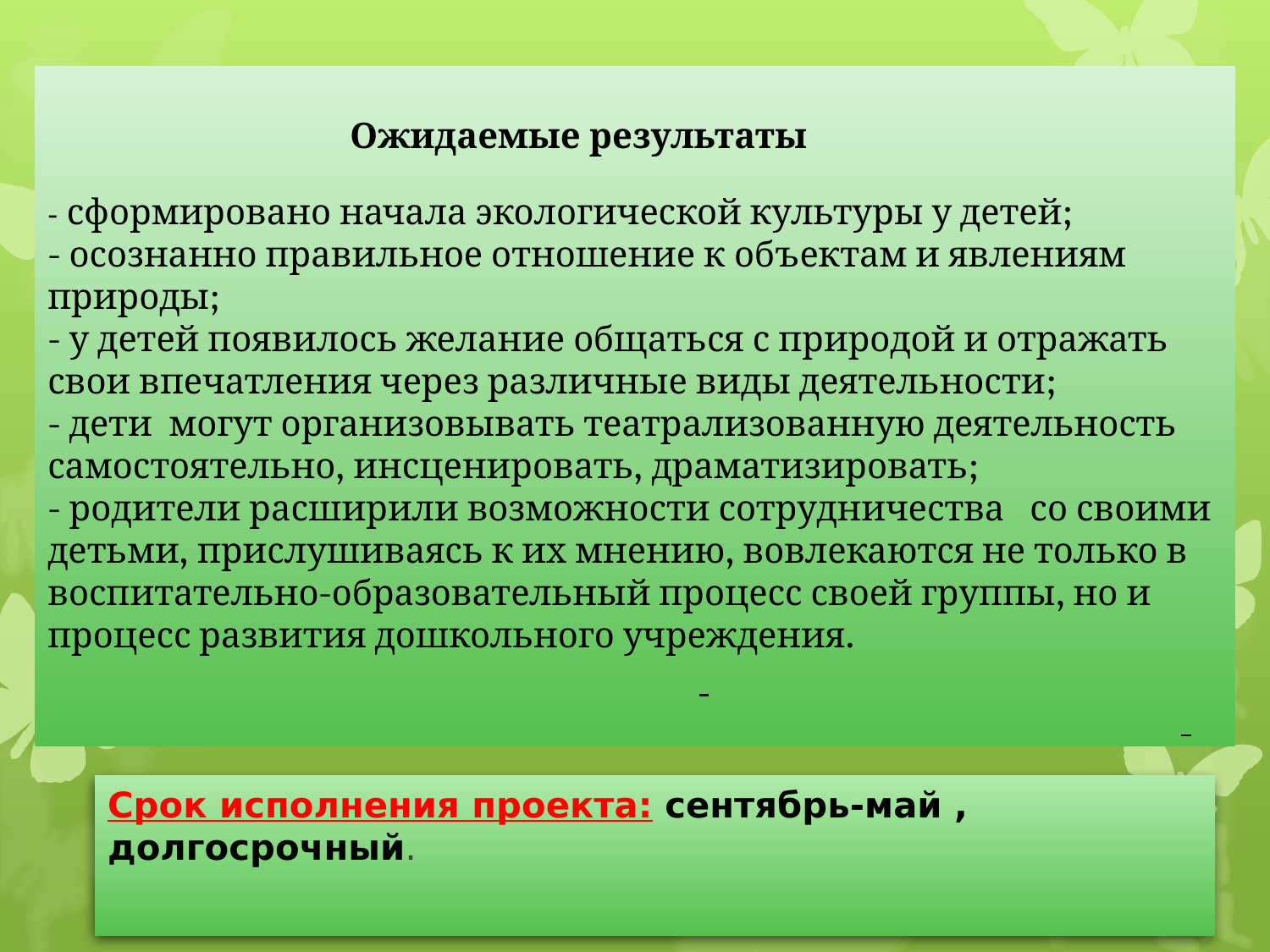

# Ожидаемые результаты - сформировано начала экологической культуры у детей; - осознанно правильное отношение к объектам и явлениям природы; - у детей появилось желание общаться с природой и отражать свои впечатления через различные виды деятельности;     - дети  могут организовывать театрализованную деятельность самостоятельно, инсценировать, драматизировать; - родители расширили возможности сотрудничества   со своими детьми, прислушиваясь к их мнению, вовлекаются не только в воспитательно-образовательный процесс своей группы, но и процесс развития дошкольного учреждения.
Срок исполнения проекта: сентябрь-май , долгосрочный.